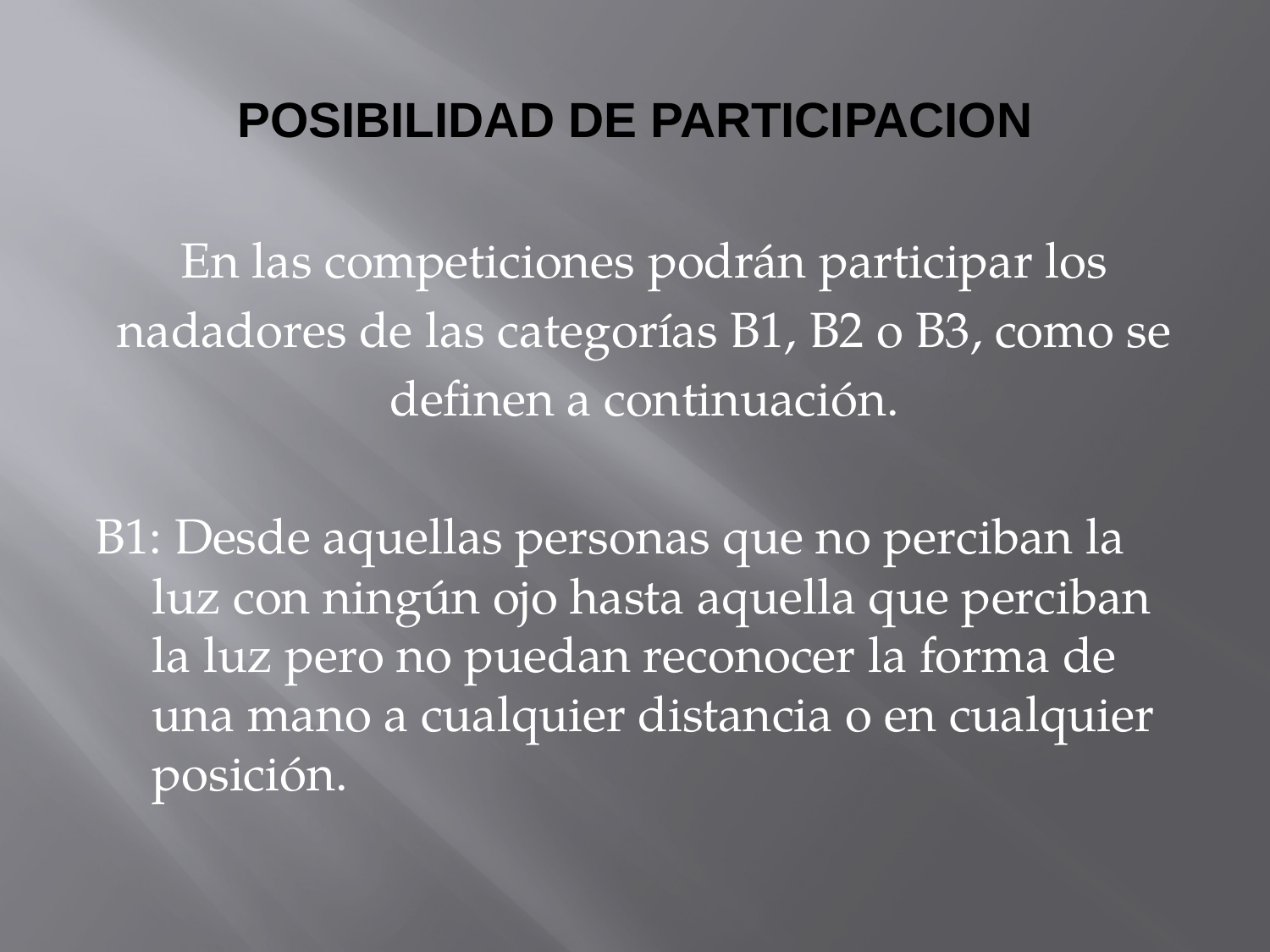

# POSIBILIDAD DE PARTICIPACION
En las competiciones podrán participar los
nadadores de las categorías B1, B2 o B3, como se
definen a continuación.

B1: Desde aquellas personas que no perciban la luz con ningún ojo hasta aquella que perciban la luz pero no puedan reconocer la forma de una mano a cualquier distancia o en cualquier posición.